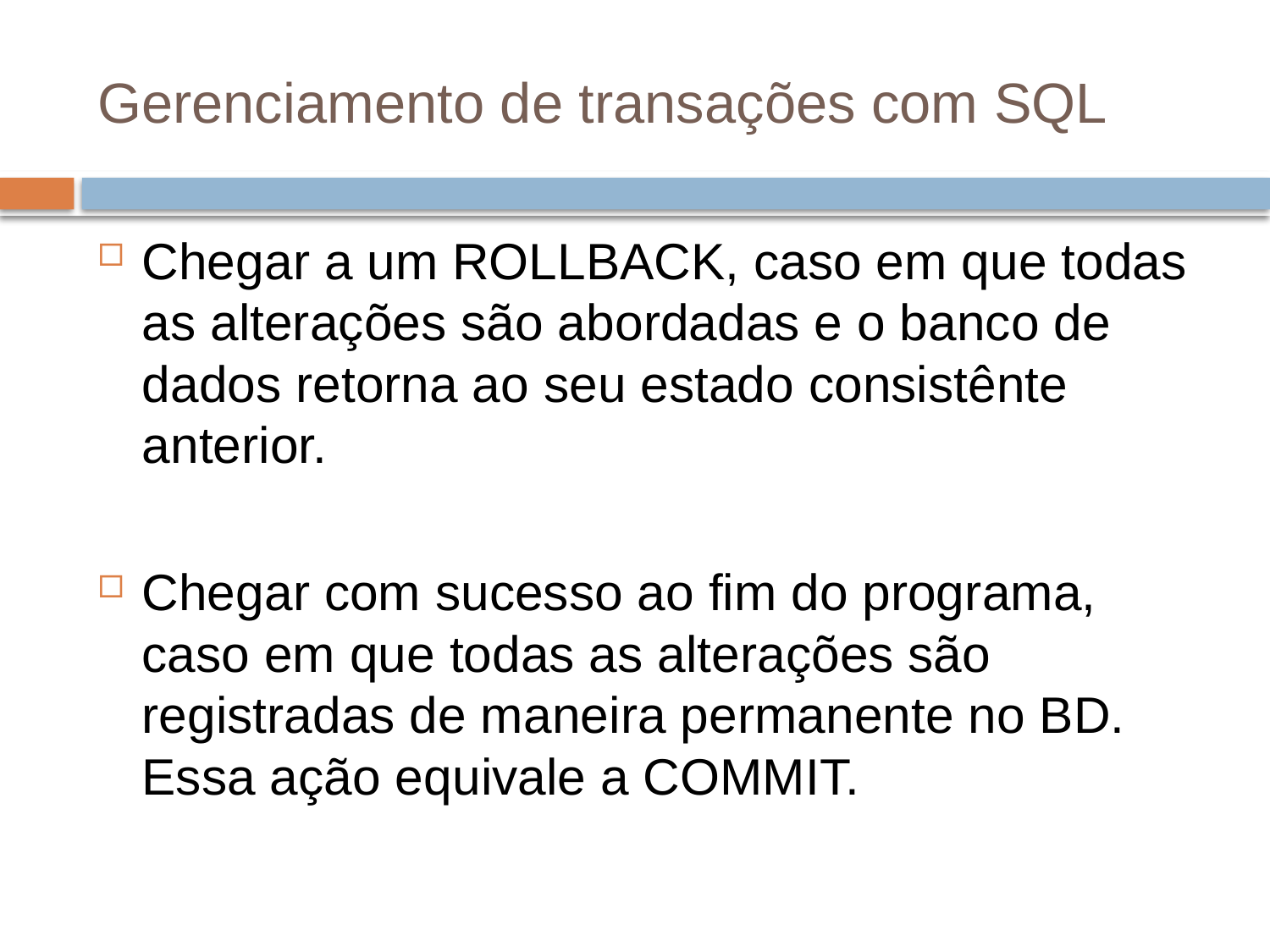

# Gerenciamento de transações com SQL
Chegar a um ROLLBACK, caso em que todas as alterações são abordadas e o banco de dados retorna ao seu estado consistênte anterior.

Chegar com sucesso ao fim do programa, caso em que todas as alterações são registradas de maneira permanente no BD. Essa ação equivale a COMMIT.